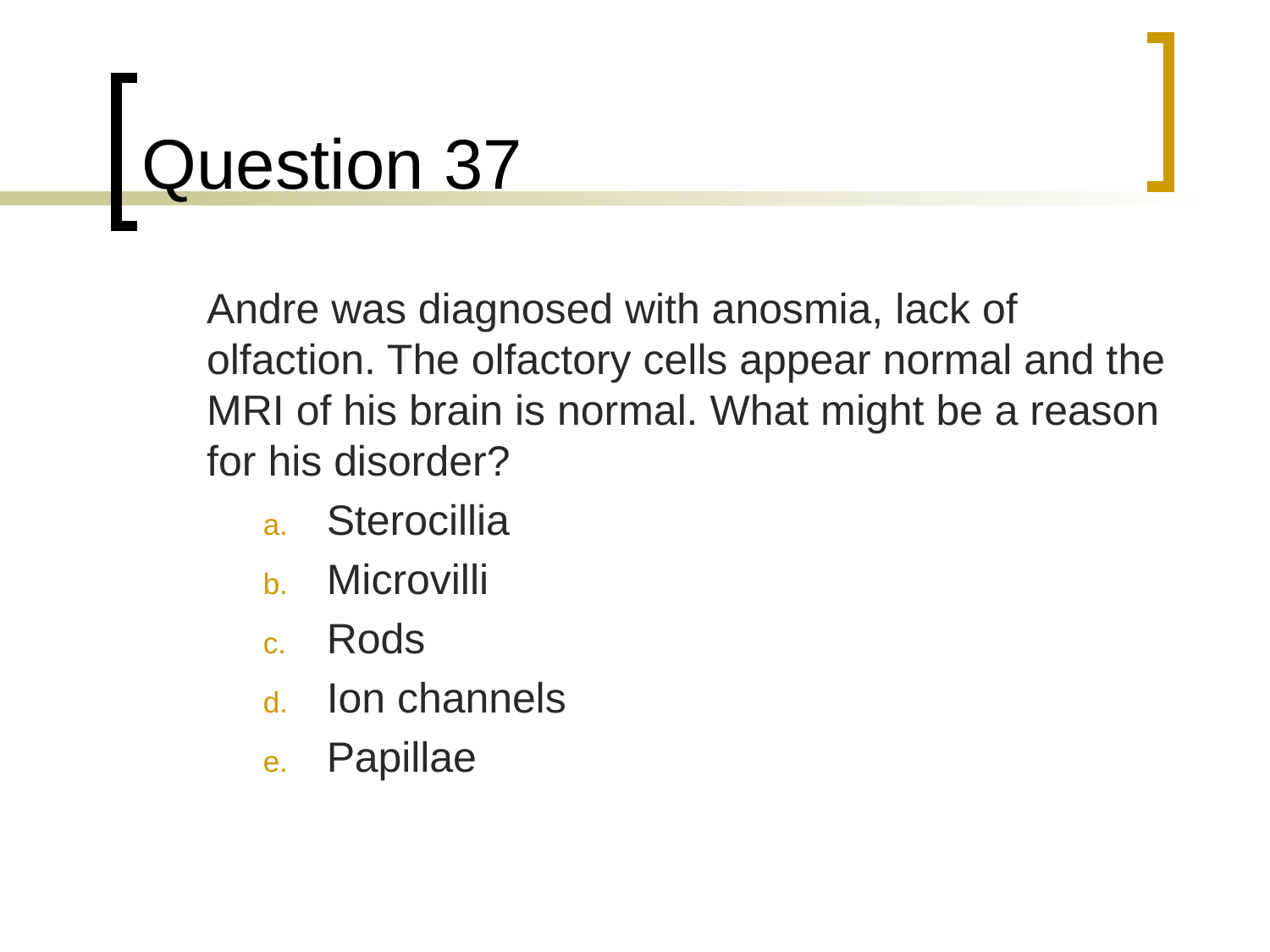

# Question 37
	Andre was diagnosed with anosmia, lack of olfaction. The olfactory cells appear normal and the MRI of his brain is normal. What might be a reason for his disorder?
Sterocillia
Microvilli
Rods
Ion channels
Papillae